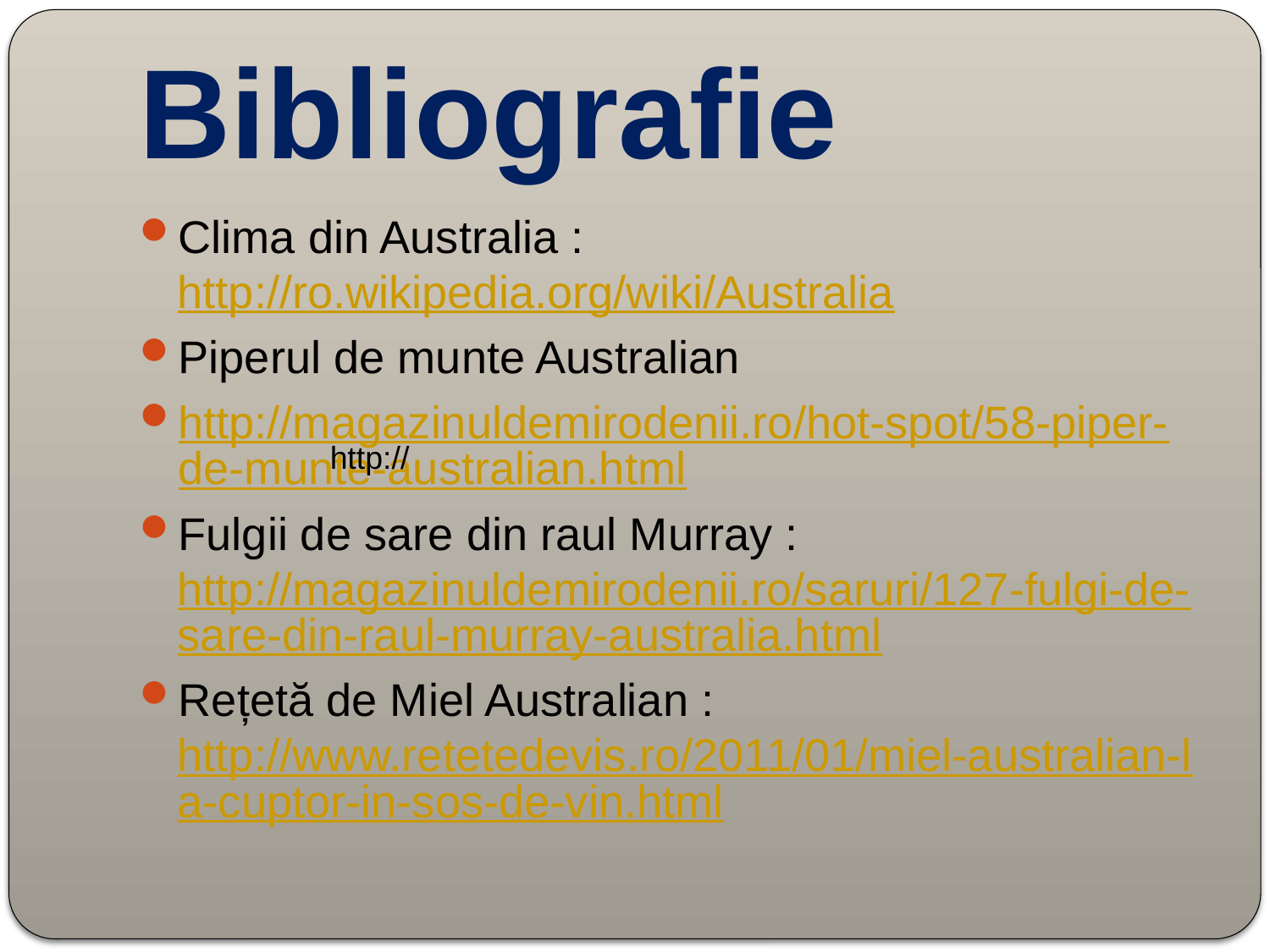

# Bibliografie
Clima din Australia : http://ro.wikipedia.org/wiki/Australia
Piperul de munte Australian
http://magazinuldemirodenii.ro/hot-spot/58-piper-de-munte-australian.html
Fulgii de sare din raul Murray : http://magazinuldemirodenii.ro/saruri/127-fulgi-de-sare-din-raul-murray-australia.html
Rețetă de Miel Australian : http://www.retetedevis.ro/2011/01/miel-australian-la-cuptor-in-sos-de-vin.html

http://